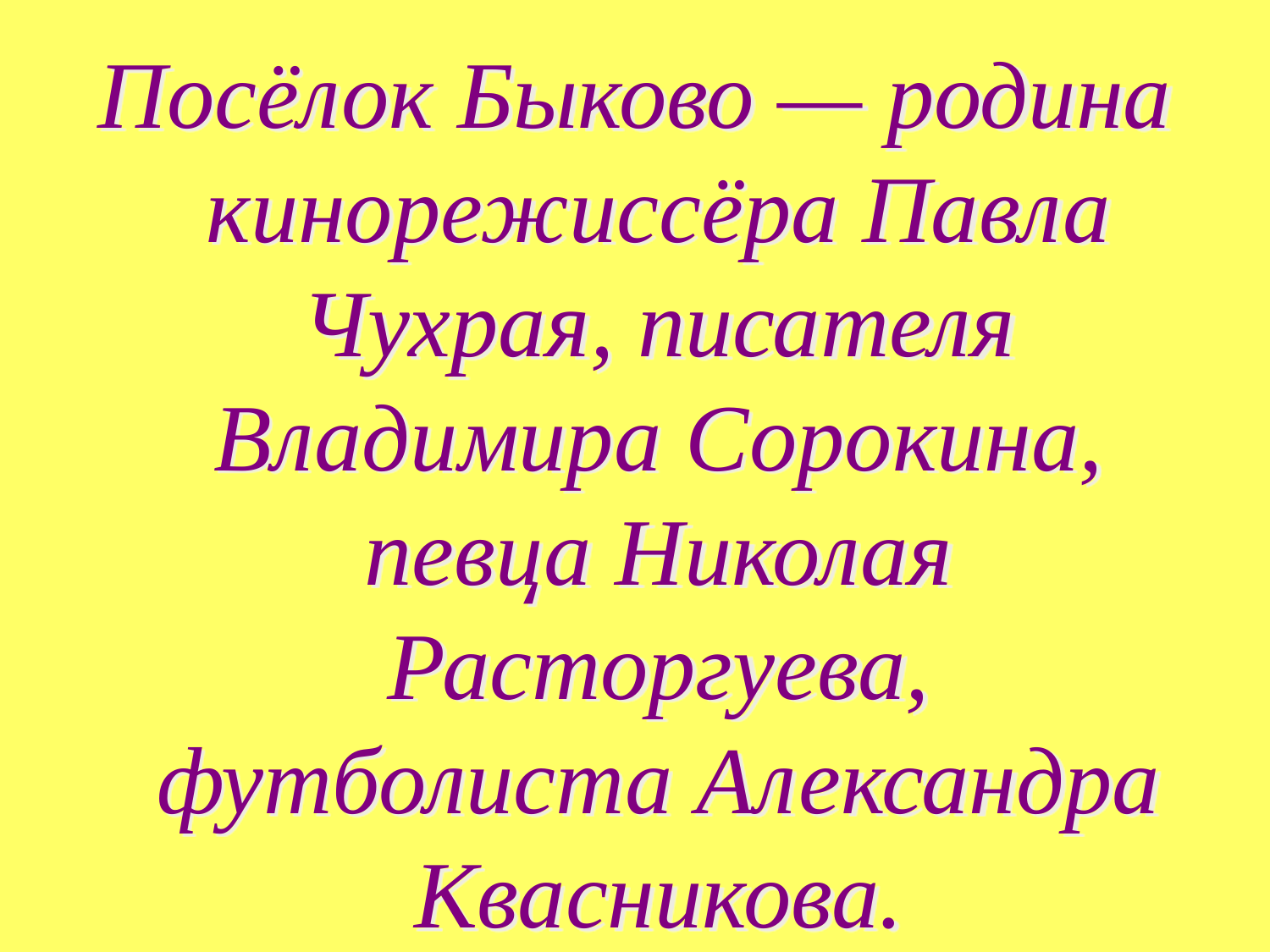

Посёлок Быково — родина кинорежиссёра Павла Чухрая, писателя Владимира Сорокина, певца Николая Расторгуева, футболиста Александра Квасникова.